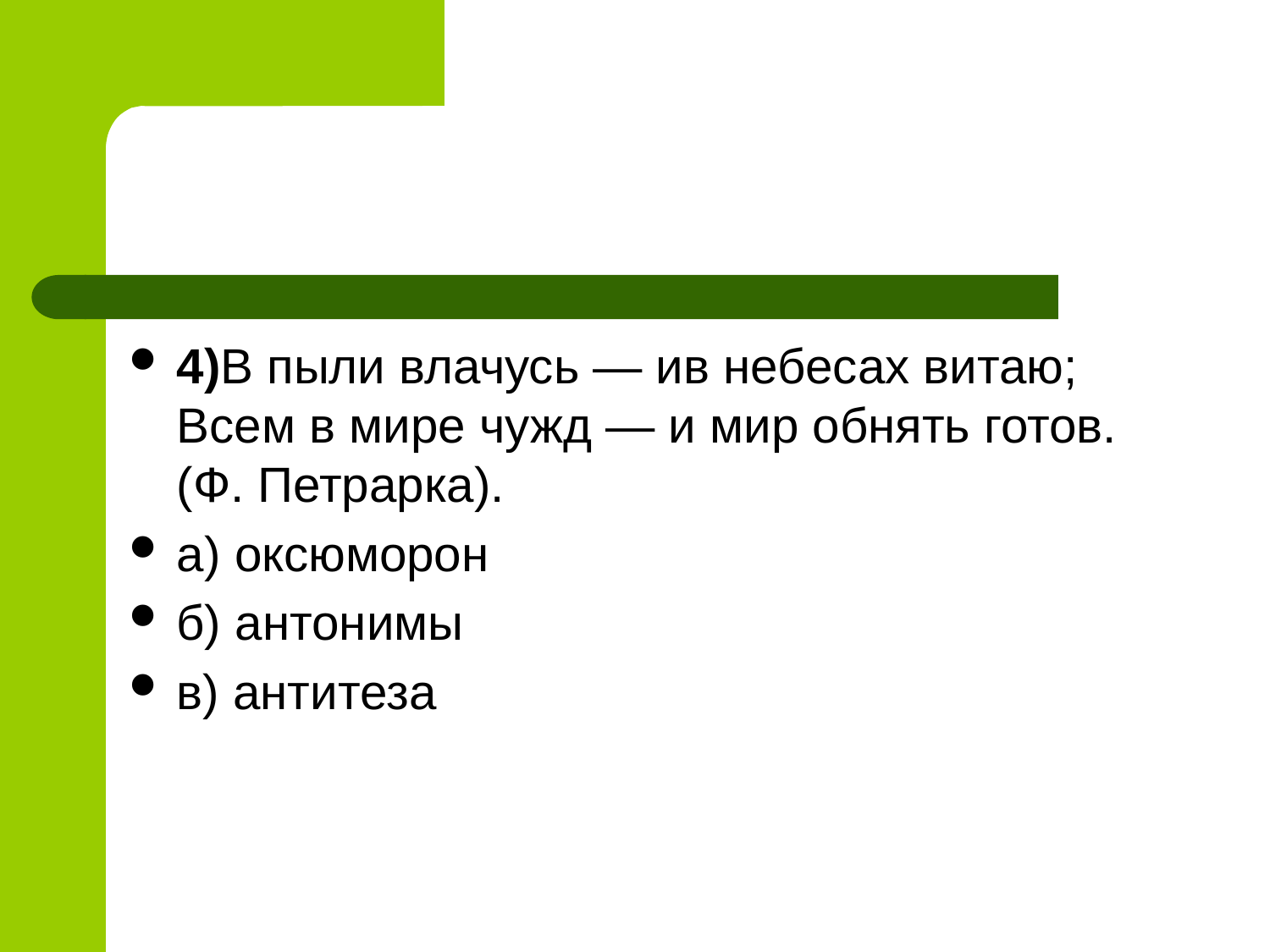

#
4)В пыли влачусь — ив небесах витаю; Всем в мире чужд — и мир обнять готов. (Ф. Петрарка).
а) оксюморон
б) антонимы
в) антитеза